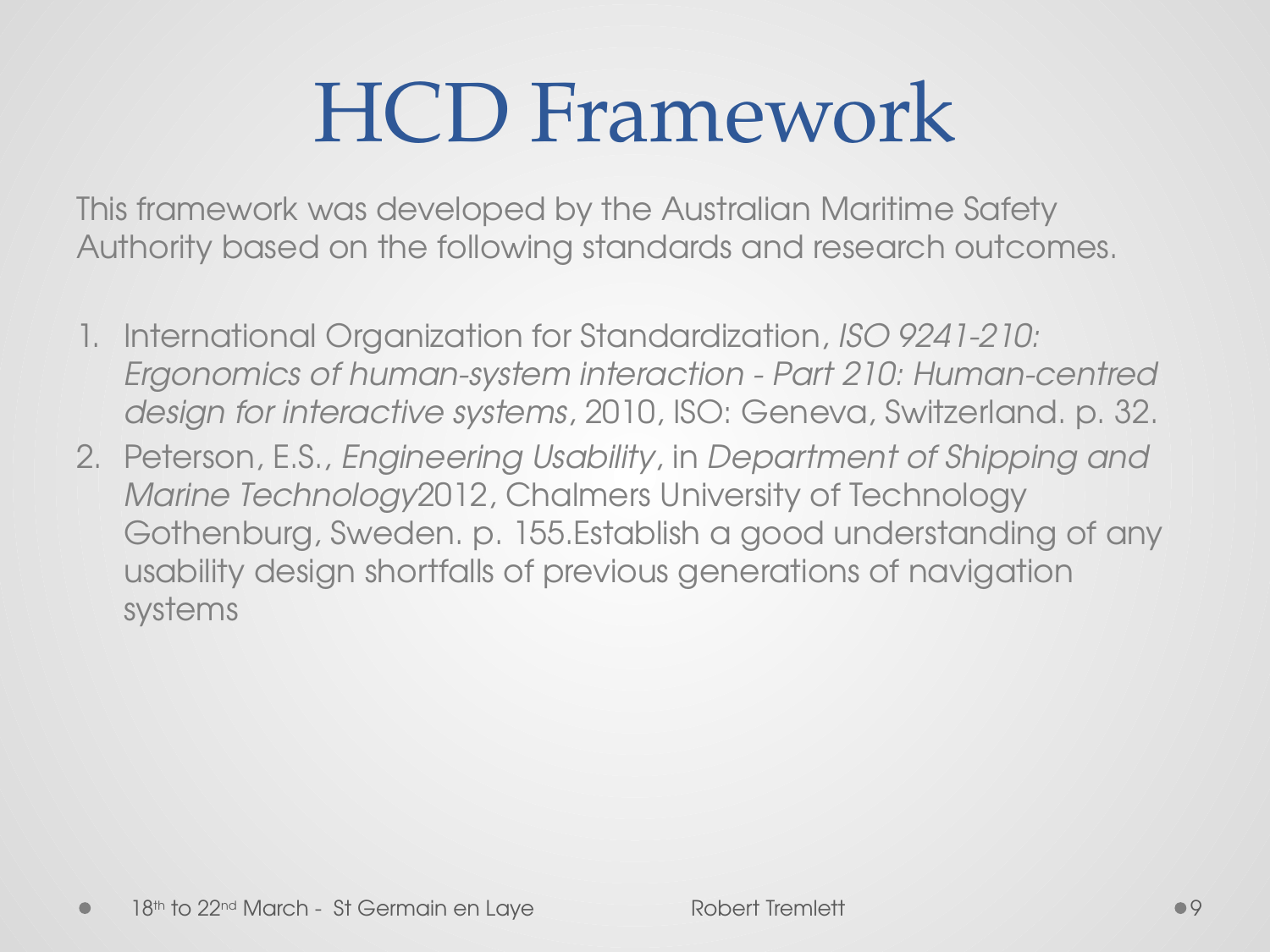

# HCD Framework
This framework was developed by the Australian Maritime Safety Authority based on the following standards and research outcomes.

International Organization for Standardization, ISO 9241-210: Ergonomics of human-system interaction - Part 210: Human-centred design for interactive systems, 2010, ISO: Geneva, Switzerland. p. 32.
Peterson, E.S., Engineering Usability, in Department of Shipping and Marine Technology2012, Chalmers University of Technology Gothenburg, Sweden. p. 155.Establish a good understanding of any usability design shortfalls of previous generations of navigation systems

18th to 22nd March -  St Germain en Laye
Robert Tremlett
9